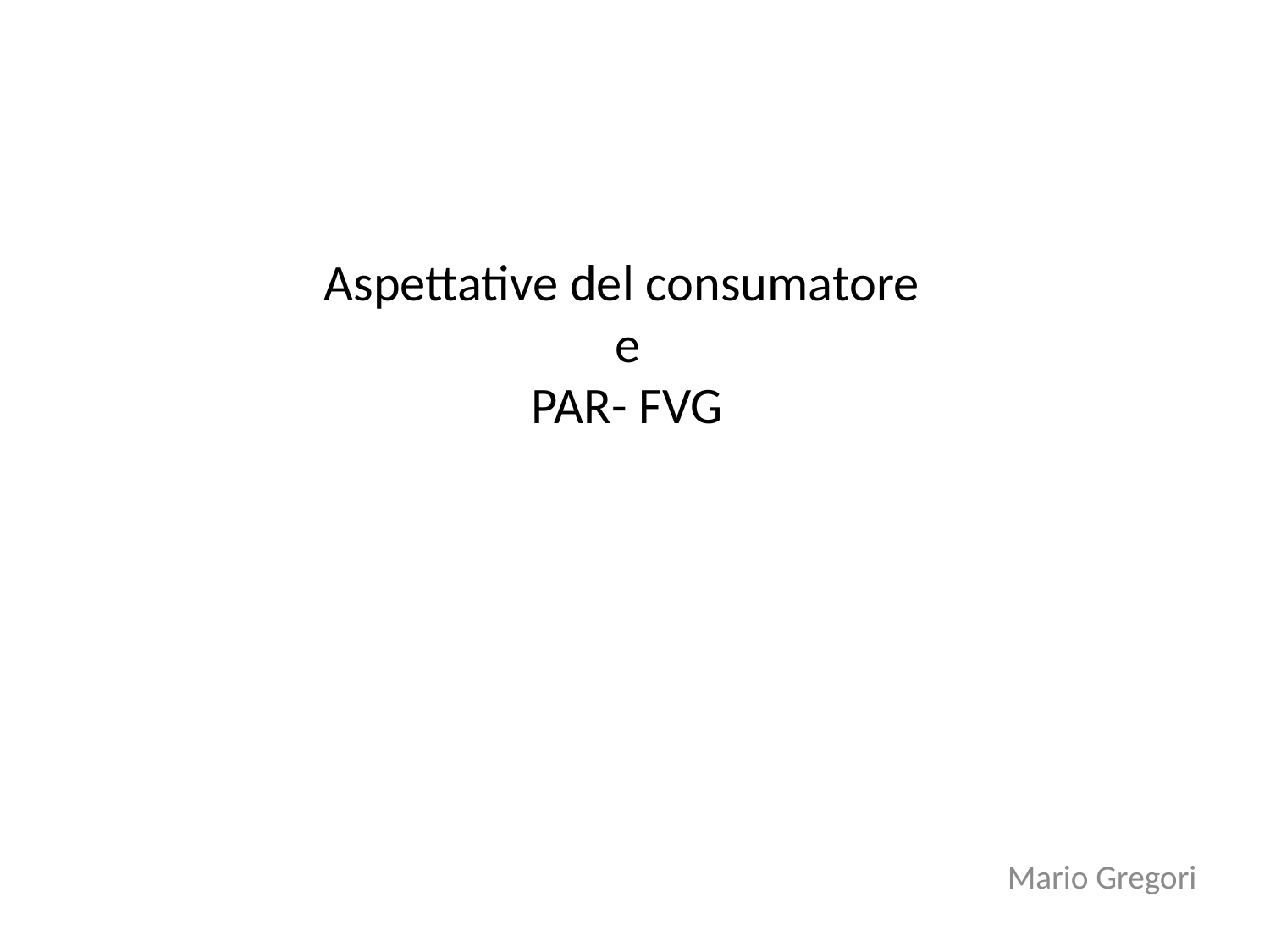

# Aspettative del consumatore e PAR- FVG

Mario Gregori